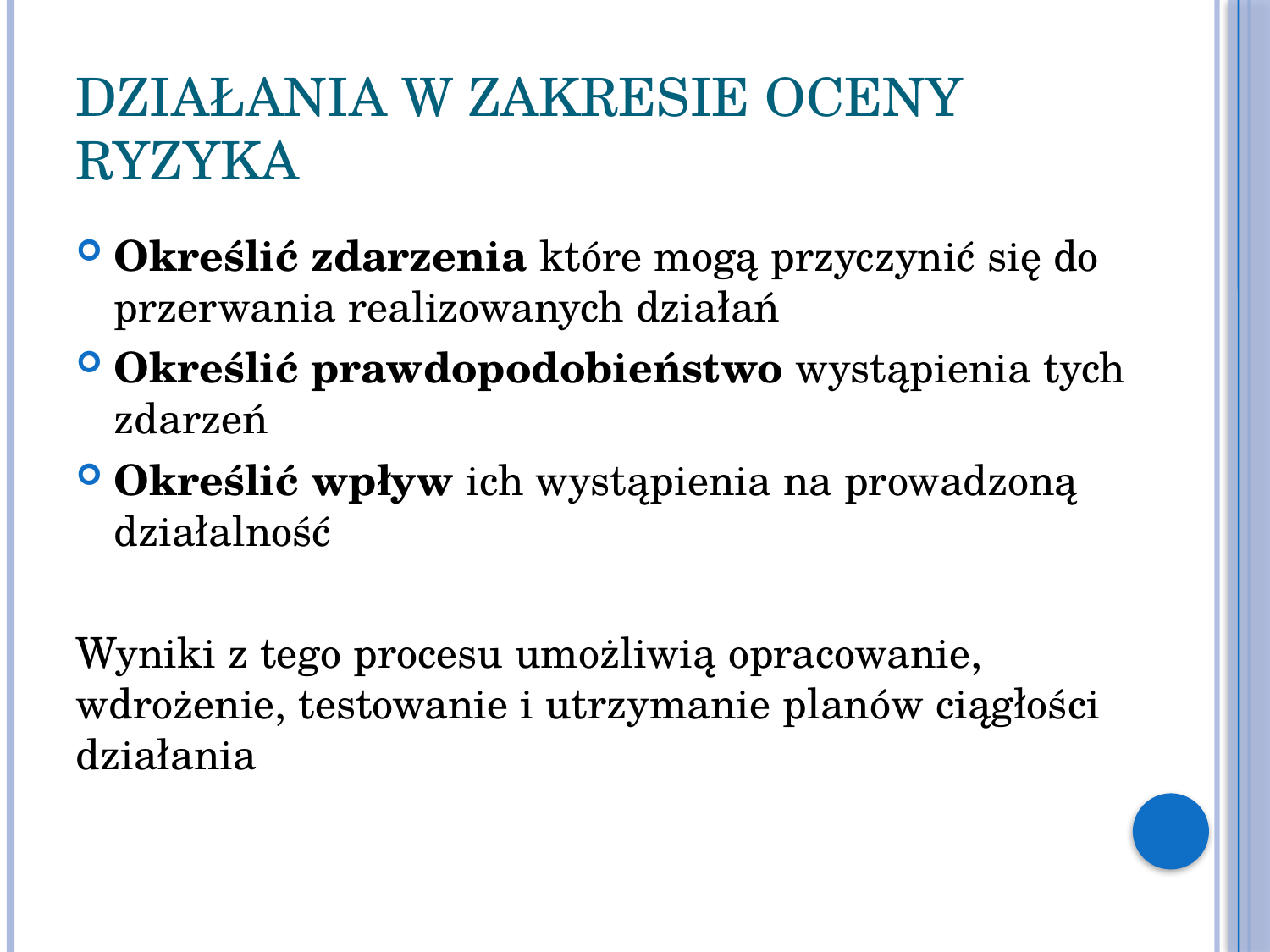

# działania w zakresie oceny ryzyka
Określić zdarzenia które mogą przyczynić się do przerwania realizowanych działań
Określić prawdopodobieństwo wystąpienia tych zdarzeń
Określić wpływ ich wystąpienia na prowadzoną działalność

Wyniki z tego procesu umożliwią opracowanie, wdrożenie, testowanie i utrzymanie planów ciągłości działania